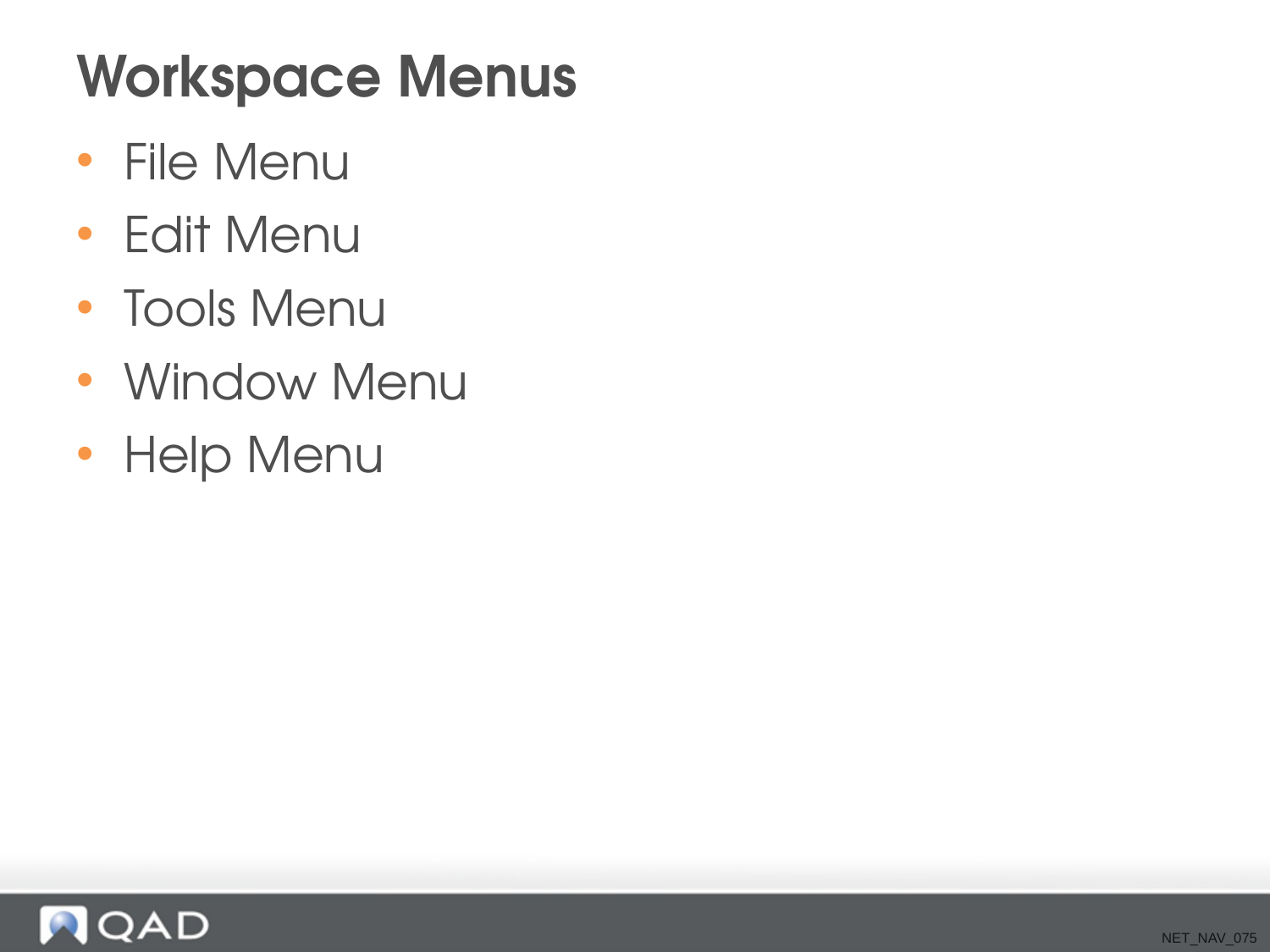

# Workspace Menus
File Menu
Edit Menu
Tools Menu
Window Menu
Help Menu

NET_NAV_075